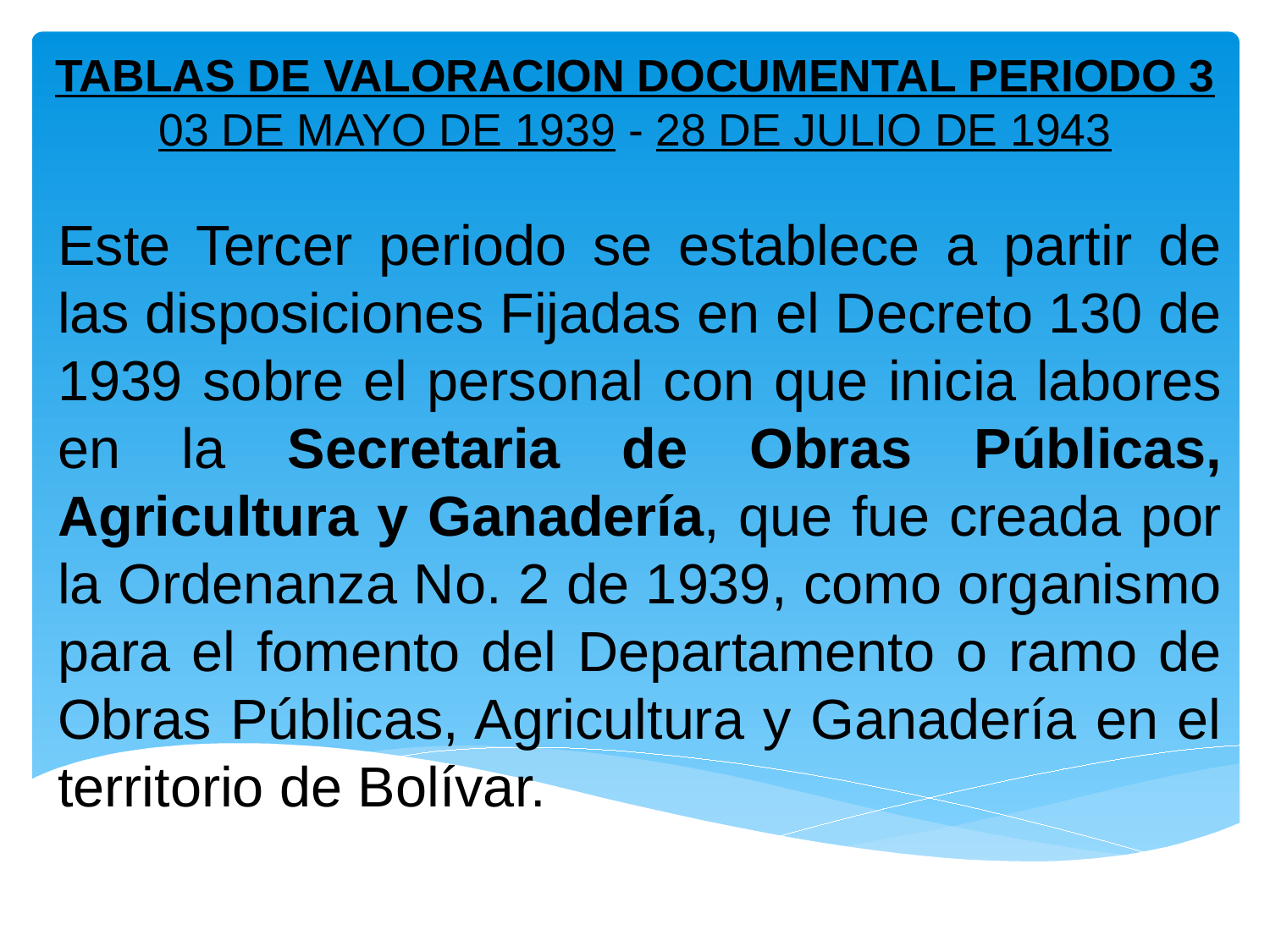

# TABLAS DE VALORACION DOCUMENTAL PERIODO 3 03 DE MAYO DE 1939 - 28 DE JULIO DE 1943

Este Tercer periodo se establece a partir de las disposiciones Fijadas en el Decreto 130 de 1939 sobre el personal con que inicia labores en la Secretaria de Obras Públicas, Agricultura y Ganadería, que fue creada por la Ordenanza No. 2 de 1939, como organismo para el fomento del Departamento o ramo de Obras Públicas, Agricultura y Ganadería en el territorio de Bolívar.